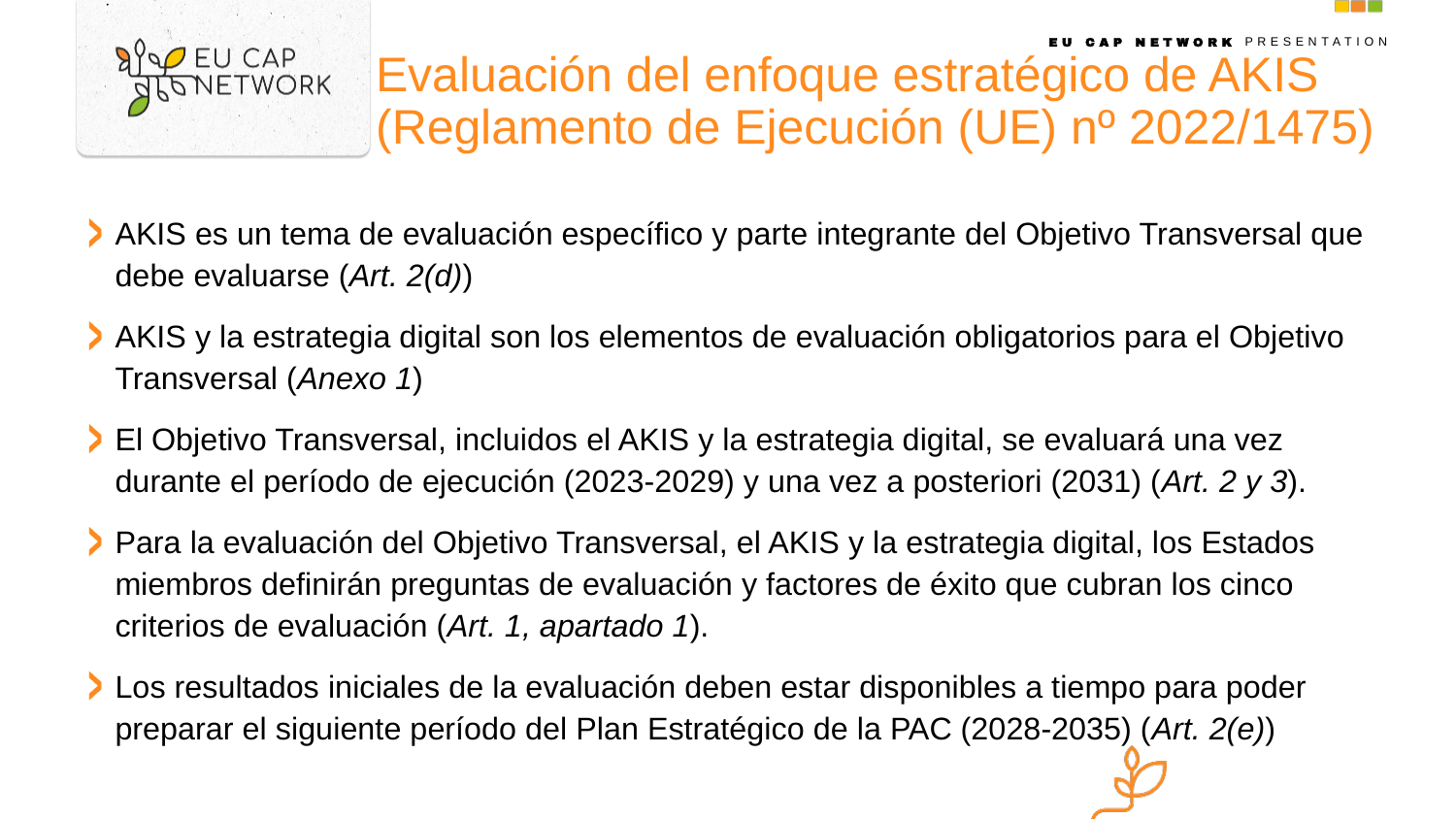

# Evaluación del enfoque estratégico de AKIS (Reglamento de Ejecución (UE) nº 2022/1475)
AKIS es un tema de evaluación específico y parte integrante del Objetivo Transversal que debe evaluarse (Art. 2(d))
AKIS y la estrategia digital son los elementos de evaluación obligatorios para el Objetivo Transversal (Anexo 1)
El Objetivo Transversal, incluidos el AKIS y la estrategia digital, se evaluará una vez durante el período de ejecución (2023-2029) y una vez a posteriori (2031) (Art. 2 y 3).
Para la evaluación del Objetivo Transversal, el AKIS y la estrategia digital, los Estados miembros definirán preguntas de evaluación y factores de éxito que cubran los cinco criterios de evaluación (Art. 1, apartado 1).
Los resultados iniciales de la evaluación deben estar disponibles a tiempo para poder preparar el siguiente período del Plan Estratégico de la PAC (2028-2035) (Art. 2(e))